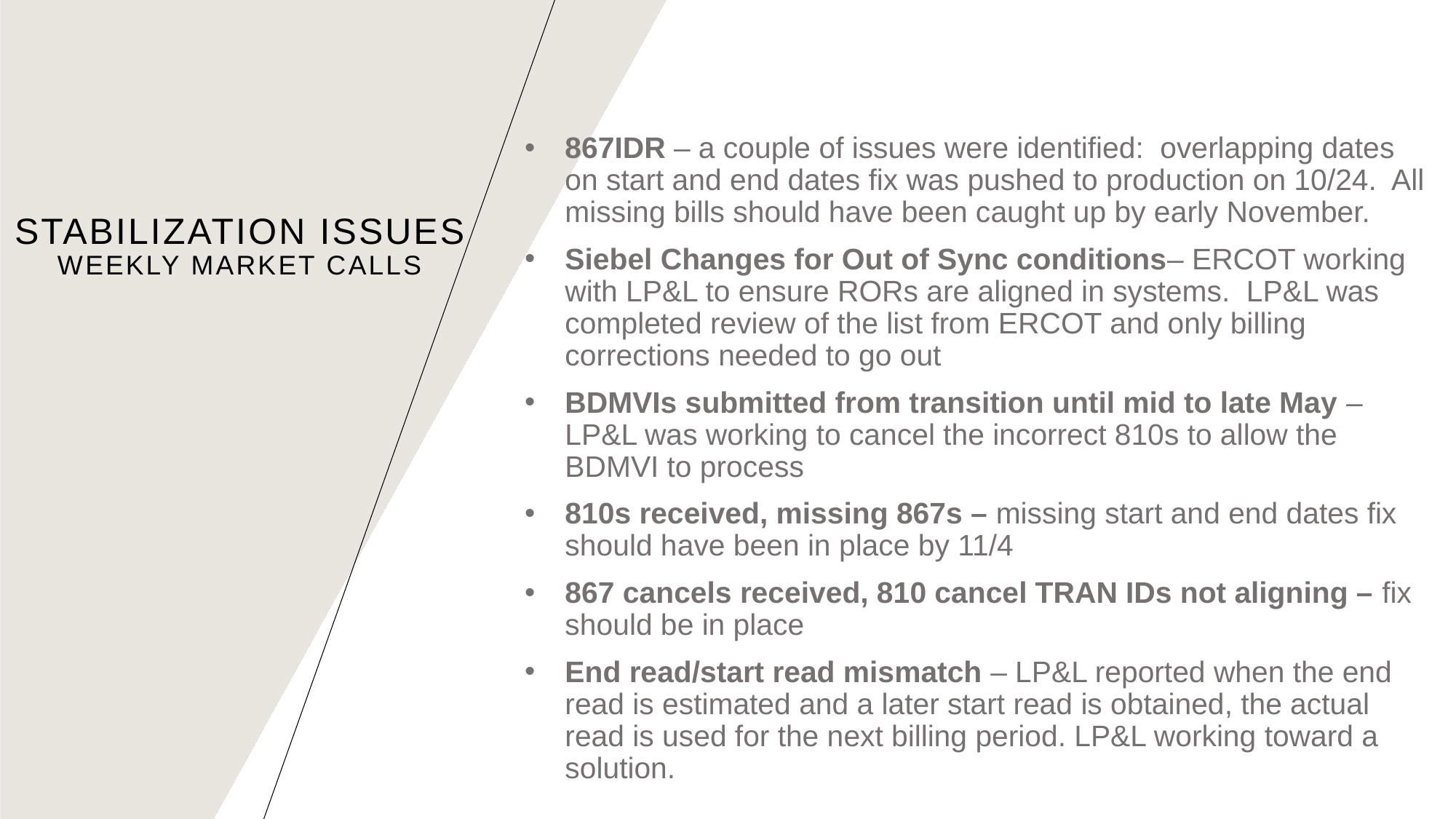

867IDR – a couple of issues were identified:  overlapping dates on start and end dates fix was pushed to production on 10/24.  All missing bills should have been caught up by early November.
Siebel Changes for Out of Sync conditions– ERCOT working with LP&L to ensure RORs are aligned in systems.  LP&L was completed review of the list from ERCOT and only billing corrections needed to go out
BDMVIs submitted from transition until mid to late May – LP&L was working to cancel the incorrect 810s to allow the BDMVI to process
810s received, missing 867s – missing start and end dates fix should have been in place by 11/4
867 cancels received, 810 cancel TRAN IDs not aligning – fix should be in place
End read/start read mismatch – LP&L reported when the end read is estimated and a later start read is obtained, the actual read is used for the next billing period. LP&L working toward a solution.
# Stabilization issues Weekly Market Calls